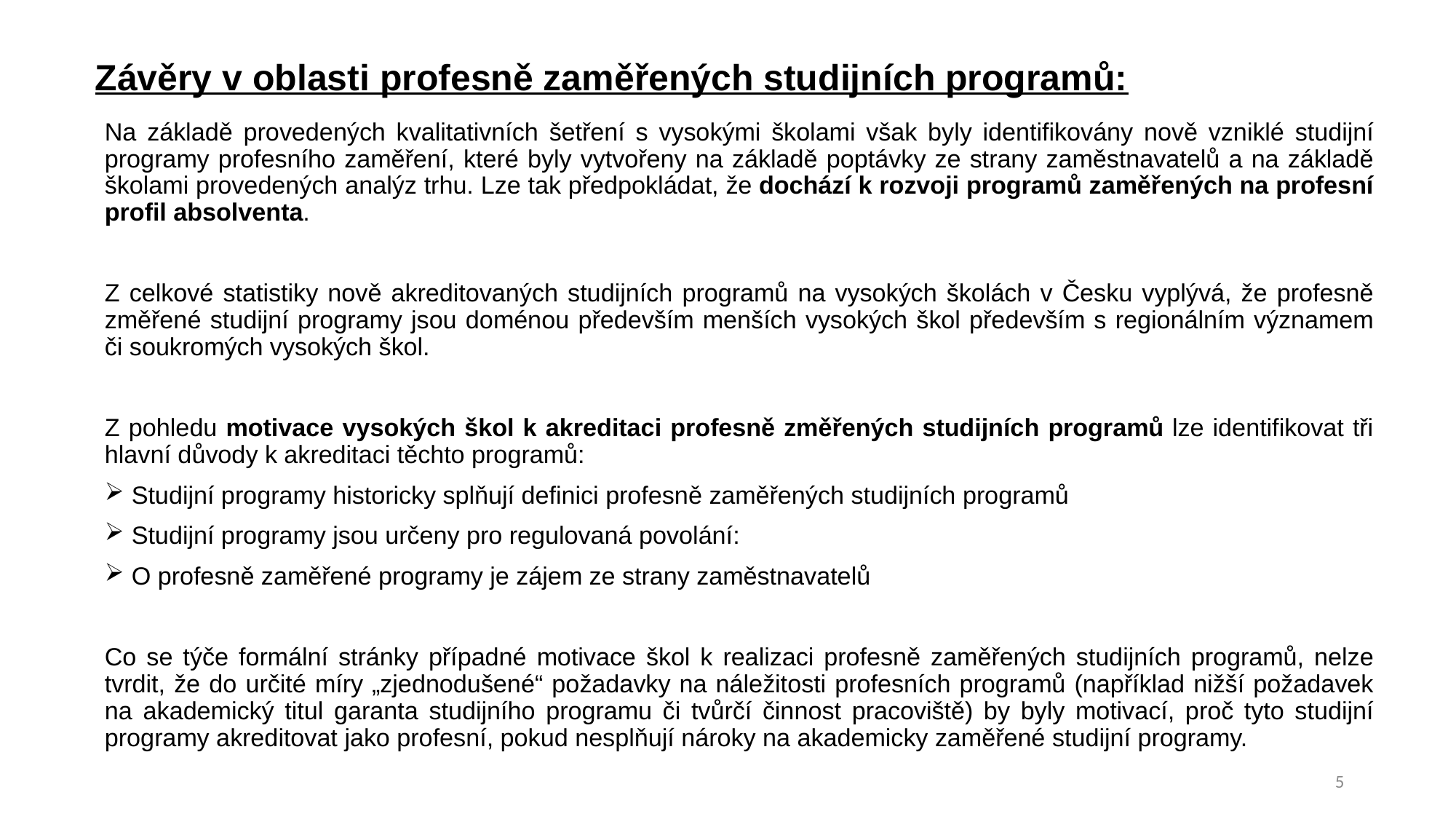

# Závěry v oblasti profesně zaměřených studijních programů:
Na základě provedených kvalitativních šetření s vysokými školami však byly identifikovány nově vzniklé studijní programy profesního zaměření, které byly vytvořeny na základě poptávky ze strany zaměstnavatelů a na základě školami provedených analýz trhu. Lze tak předpokládat, že dochází k rozvoji programů zaměřených na profesní profil absolventa.

Z celkové statistiky nově akreditovaných studijních programů na vysokých školách v Česku vyplývá, že profesně změřené studijní programy jsou doménou především menších vysokých škol především s regionálním významem či soukromých vysokých škol.

Z pohledu motivace vysokých škol k akreditaci profesně změřených studijních programů lze identifikovat tři hlavní důvody k akreditaci těchto programů:
Studijní programy historicky splňují definici profesně zaměřených studijních programů
Studijní programy jsou určeny pro regulovaná povolání:
O profesně zaměřené programy je zájem ze strany zaměstnavatelů

Co se týče formální stránky případné motivace škol k realizaci profesně zaměřených studijních programů, nelze tvrdit, že do určité míry „zjednodušené“ požadavky na náležitosti profesních programů (například nižší požadavek na akademický titul garanta studijního programu či tvůrčí činnost pracoviště) by byly motivací, proč tyto studijní programy akreditovat jako profesní, pokud nesplňují nároky na akademicky zaměřené studijní programy.
5